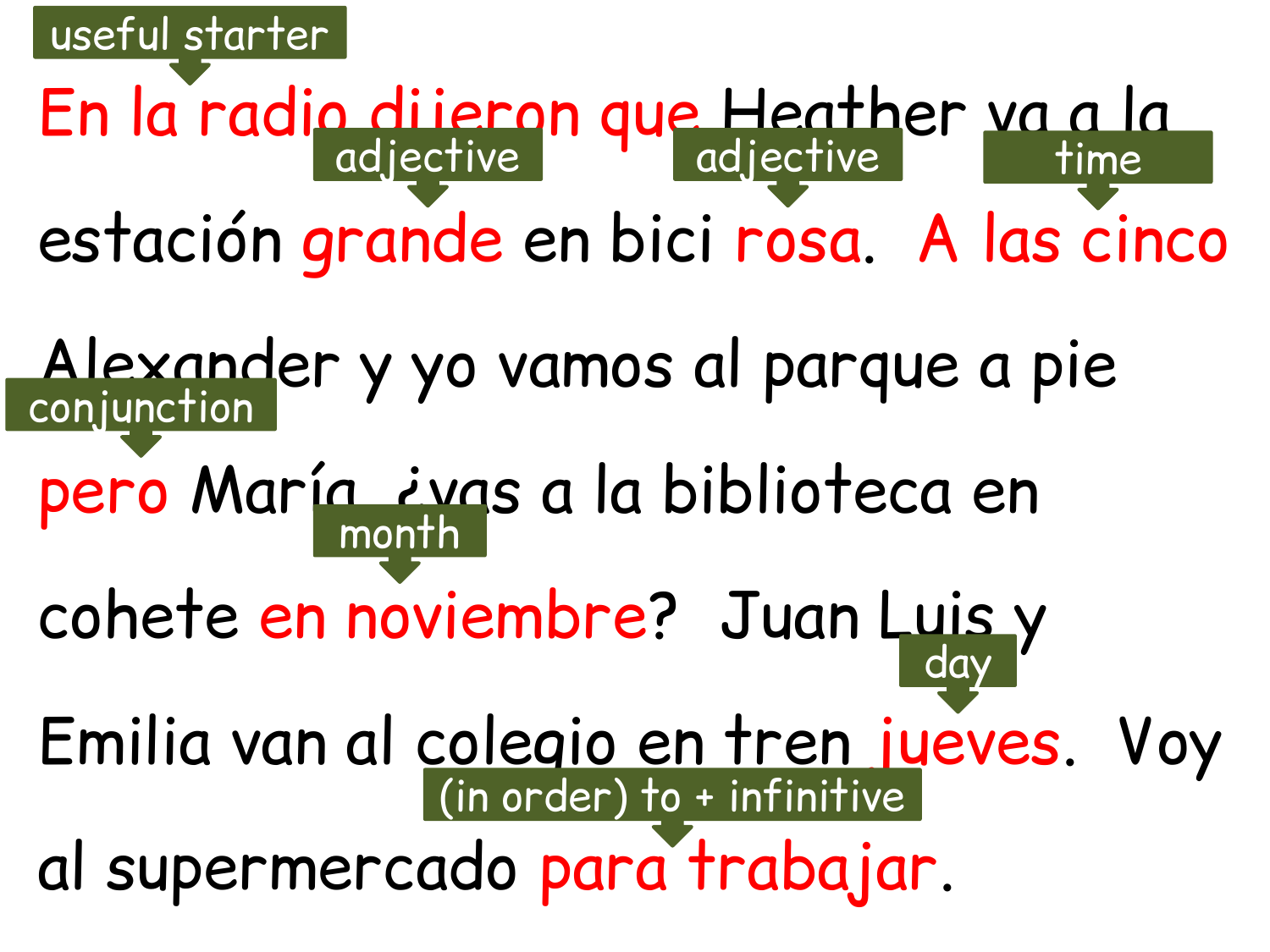

useful starter
En la radio dijeron que Heather va a la estación grande en bici rosa.  A las cinco Alexander y yo vamos al parque a pie pero María, ¿vas a la biblioteca en cohete en noviembre?  Juan Luis y Emilia van al colegio en tren jueves.  Voy al supermercado para trabajar.
adjective
adjective
time
conjunction
month
day
(in order) to + infinitive